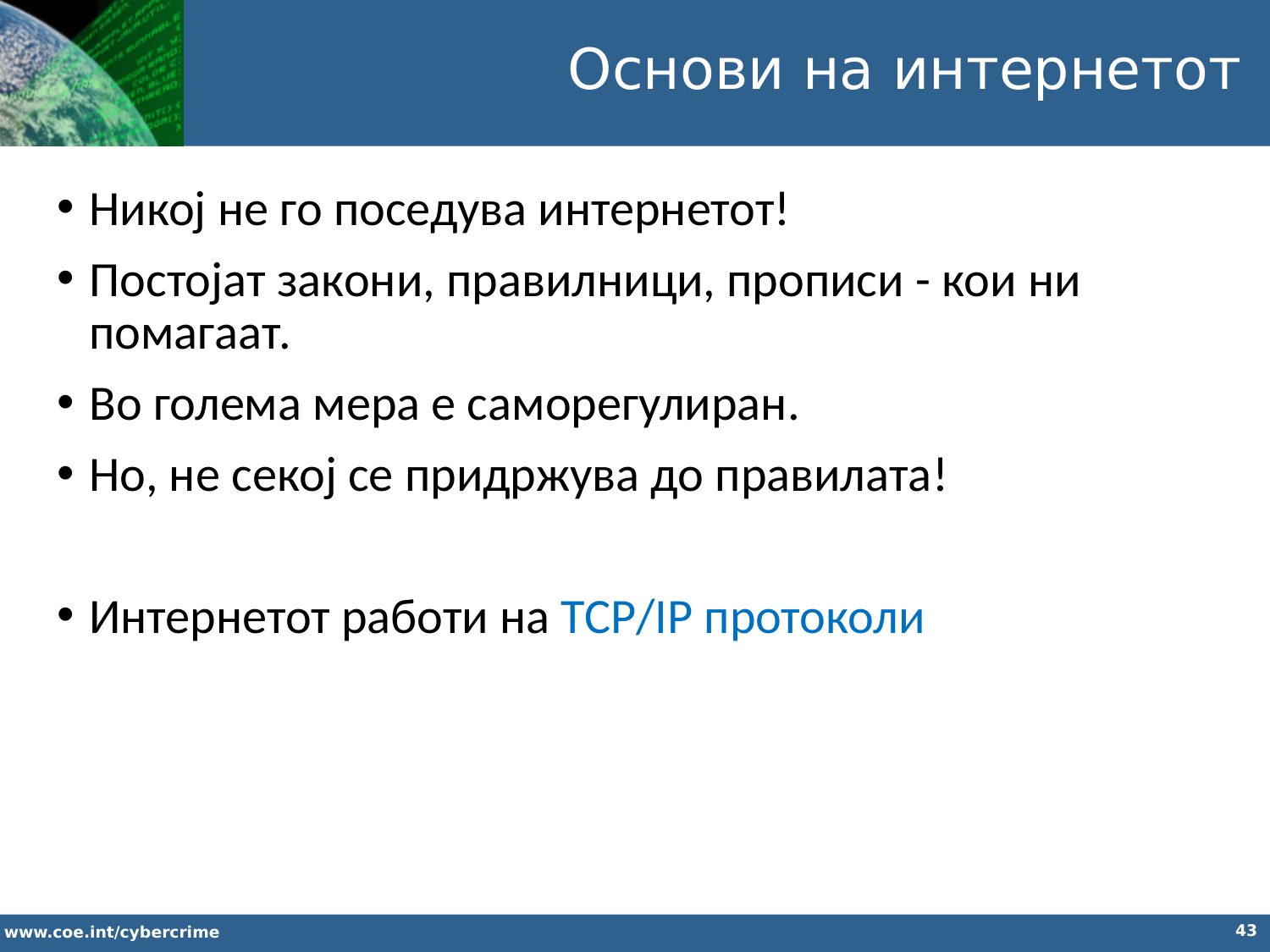

Основи на интернетот
Никој не го поседува интернетот!
Постојат закони, правилници, прописи - кои ни помагаат.
Во голема мера е саморегулиран.
Но, не секој се придржува до правилата!

Интернетот работи на TCP/IP протоколи